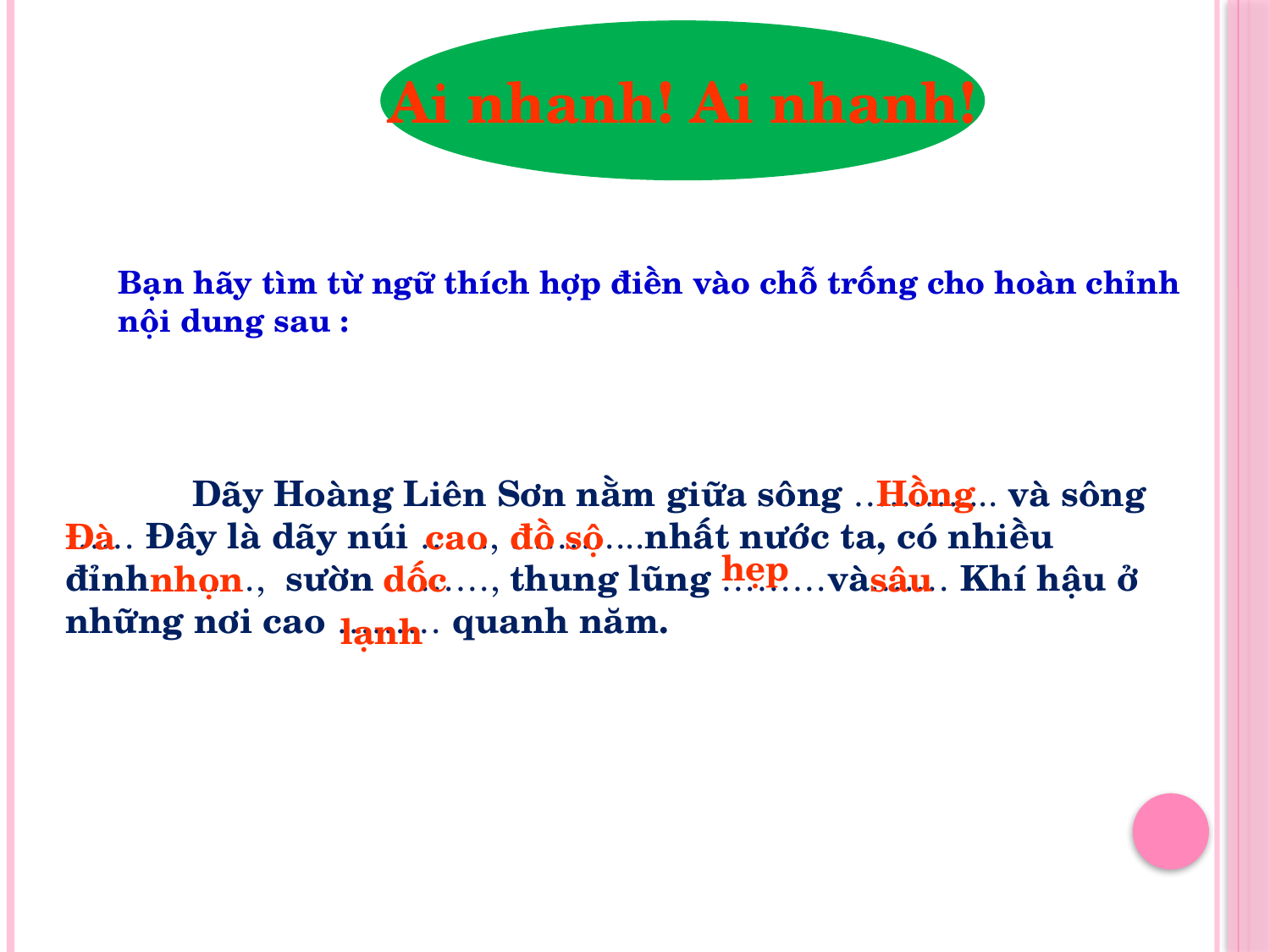

Ai nhanh! Ai nhanh!
Bạn hãy tìm từ ngữ thích hợp điền vào chỗ trống cho hoàn chỉnh nội dung sau :
	Dãy Hoàng Liên Sơn nằm giữa sông ……….... và sông …… Đây là dãy núi ……, ………...nhất nước ta, có nhiều đỉnh………,  sườn ………, thung lũng ………và.…… Khí hậu ở những nơi cao ……… quanh năm.
Hồng
Đà
cao
đồ sộ
hẹp
nhọn
dốc
sâu
lạnh